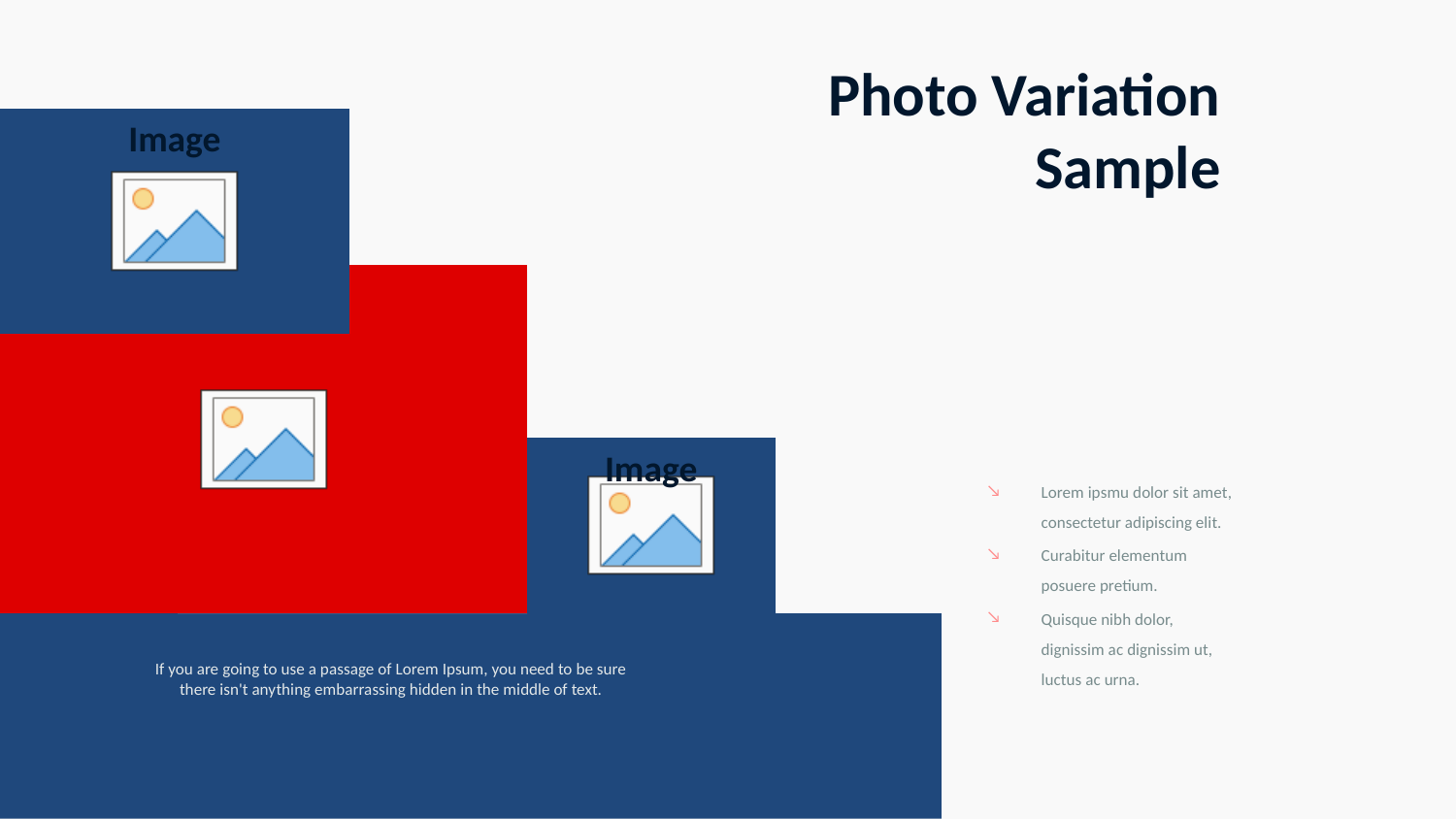

Photo Variation Sample

Lorem ipsmu dolor sit amet, consectetur adipiscing elit.
Curabitur elementum posuere pretium.
Quisque nibh dolor, dignissim ac dignissim ut, luctus ac urna.

If you are going to use a passage of Lorem Ipsum, you need to be sure there isn't anything embarrassing hidden in the middle of text.